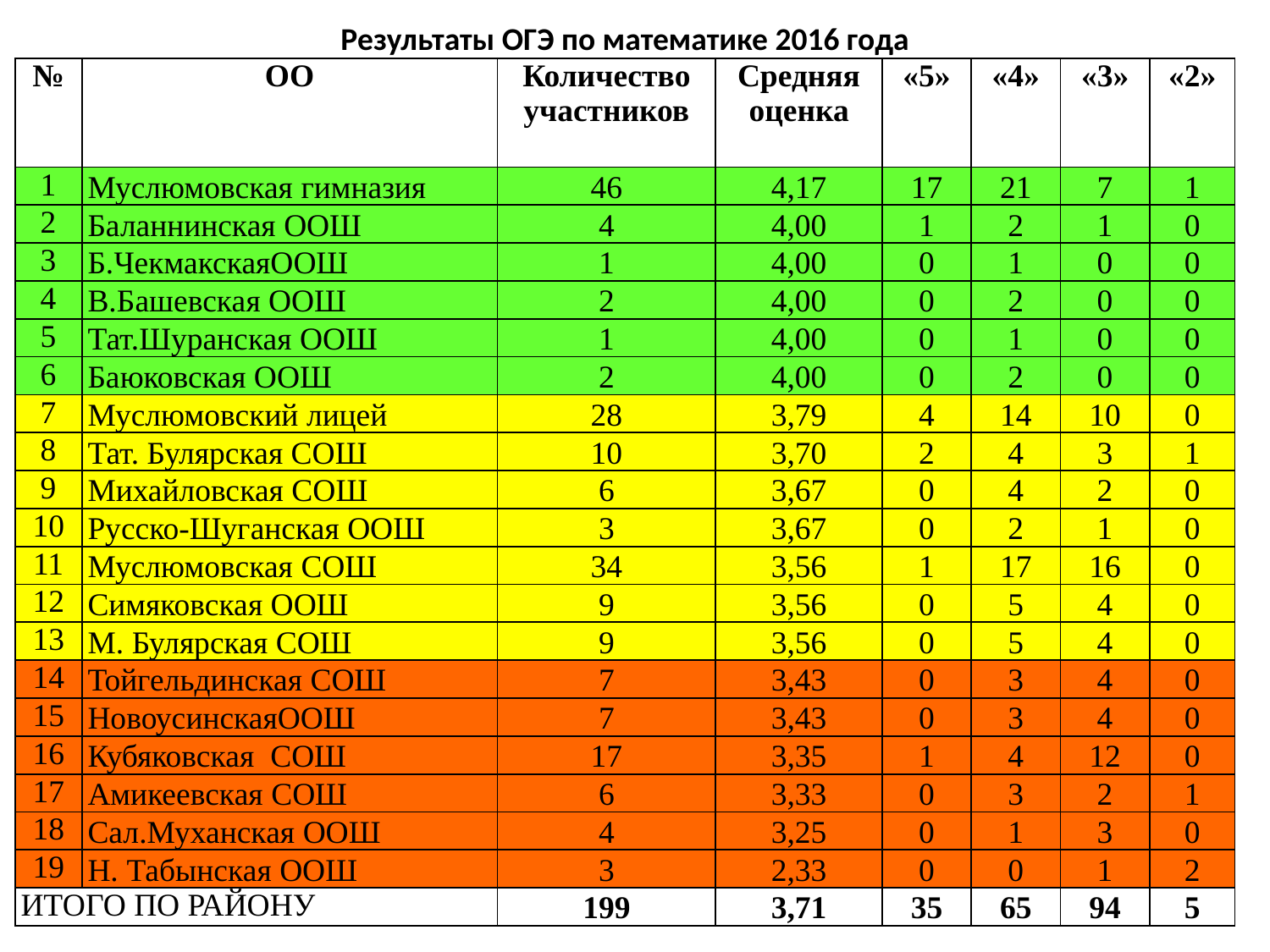

Результаты ОГЭ по математике 2016 года
| № | ОО | Количество участников | Средняя оценка | «5» | «4» | «3» | «2» |
| --- | --- | --- | --- | --- | --- | --- | --- |
| 1 | Муслюмовская гимназия | 46 | 4,17 | 17 | 21 | 7 | 1 |
| 2 | Баланнинская ООШ | 4 | 4,00 | 1 | 2 | 1 | 0 |
| 3 | Б.ЧекмакскаяООШ | 1 | 4,00 | 0 | 1 | 0 | 0 |
| 4 | В.Башевская ООШ | 2 | 4,00 | 0 | 2 | 0 | 0 |
| 5 | Тат.Шуранская ООШ | 1 | 4,00 | 0 | 1 | 0 | 0 |
| 6 | Баюковская ООШ | 2 | 4,00 | 0 | 2 | 0 | 0 |
| 7 | Муслюмовский лицей | 28 | 3,79 | 4 | 14 | 10 | 0 |
| 8 | Тат. Булярская СОШ | 10 | 3,70 | 2 | 4 | 3 | 1 |
| 9 | Михайловская СОШ | 6 | 3,67 | 0 | 4 | 2 | 0 |
| 10 | Русско-Шуганская ООШ | 3 | 3,67 | 0 | 2 | 1 | 0 |
| 11 | Муслюмовская СОШ | 34 | 3,56 | 1 | 17 | 16 | 0 |
| 12 | Симяковская ООШ | 9 | 3,56 | 0 | 5 | 4 | 0 |
| 13 | М. Булярская СОШ | 9 | 3,56 | 0 | 5 | 4 | 0 |
| 14 | Тойгельдинская СОШ | 7 | 3,43 | 0 | 3 | 4 | 0 |
| 15 | НовоусинскаяООШ | 7 | 3,43 | 0 | 3 | 4 | 0 |
| 16 | Кубяковская СОШ | 17 | 3,35 | 1 | 4 | 12 | 0 |
| 17 | Амикеевская СОШ | 6 | 3,33 | 0 | 3 | 2 | 1 |
| 18 | Сал.Муханская ООШ | 4 | 3,25 | 0 | 1 | 3 | 0 |
| 19 | Н. Табынская ООШ | 3 | 2,33 | 0 | 0 | 1 | 2 |
| ИТОГО ПО РАЙОНУ |  | 199 | 3,71 | 35 | 65 | 94 | 5 |